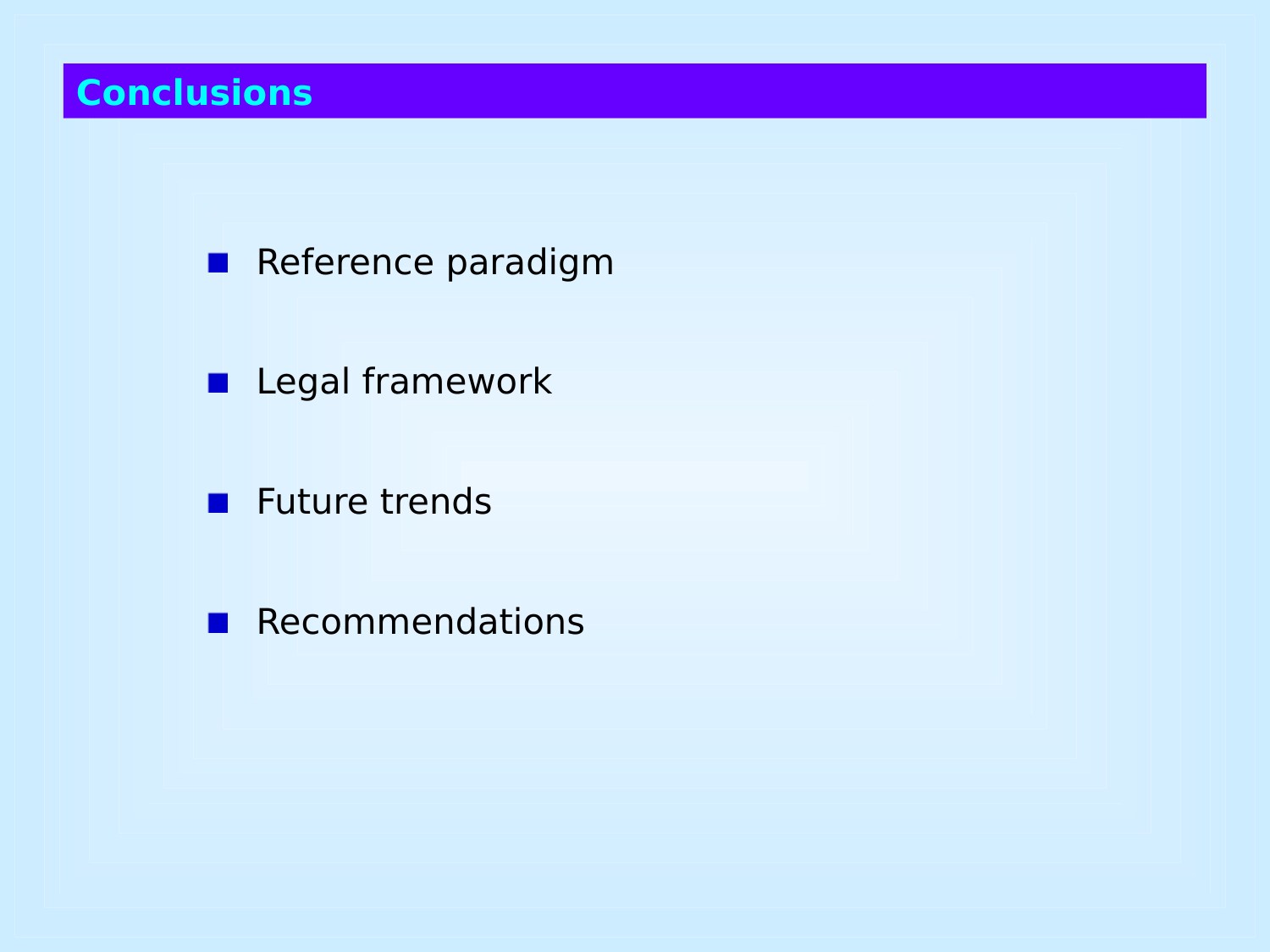

Conclusions
Reference paradigm

Legal framework

Future trends

Recommendations